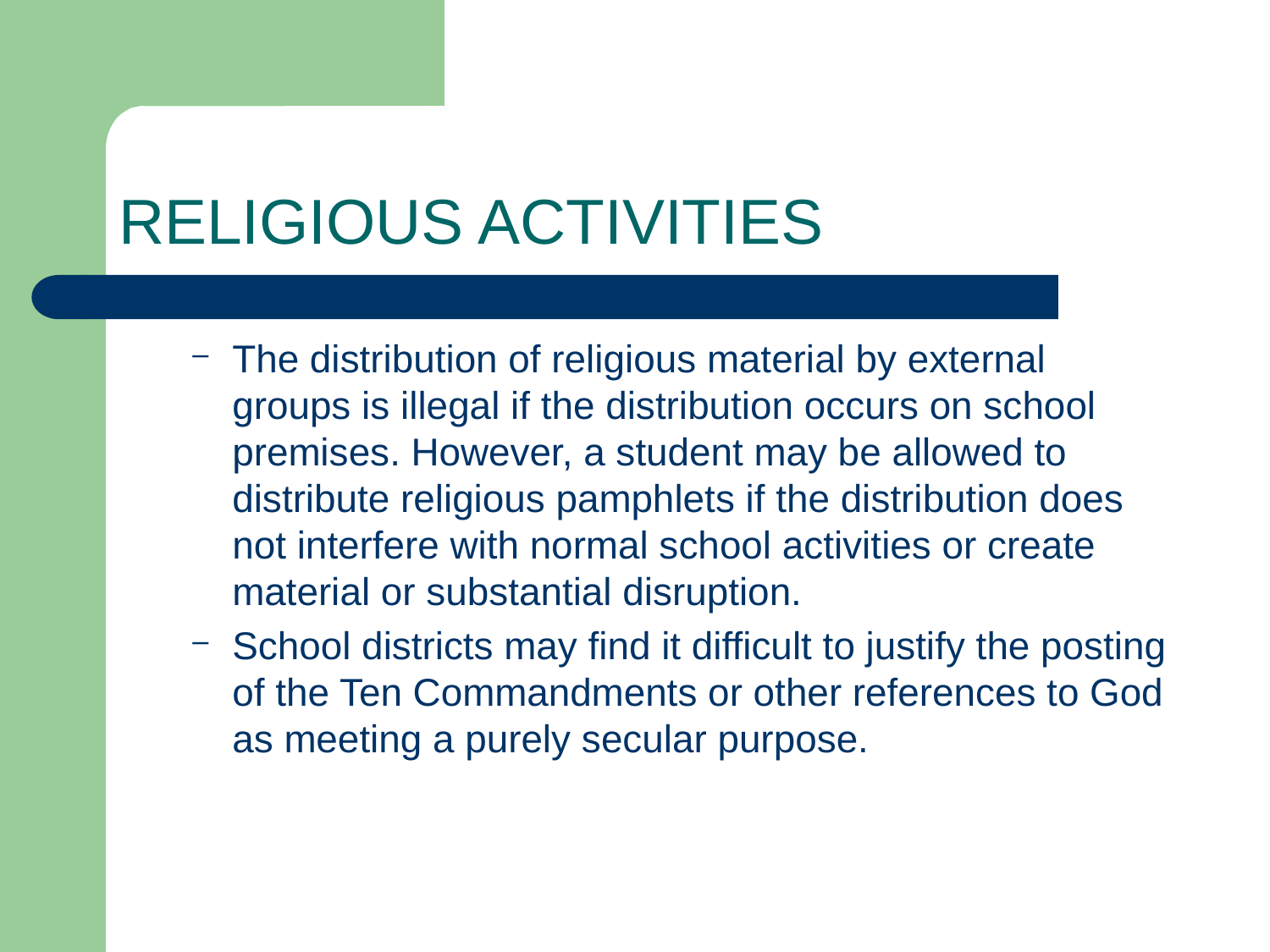

# RELIGIOUS ACTIVITIES
The distribution of religious material by external groups is illegal if the distribution occurs on school premises. However, a student may be allowed to distribute religious pamphlets if the distribution does not interfere with normal school activities or create material or substantial disruption.
School districts may find it difficult to justify the posting of the Ten Commandments or other references to God as meeting a purely secular purpose.